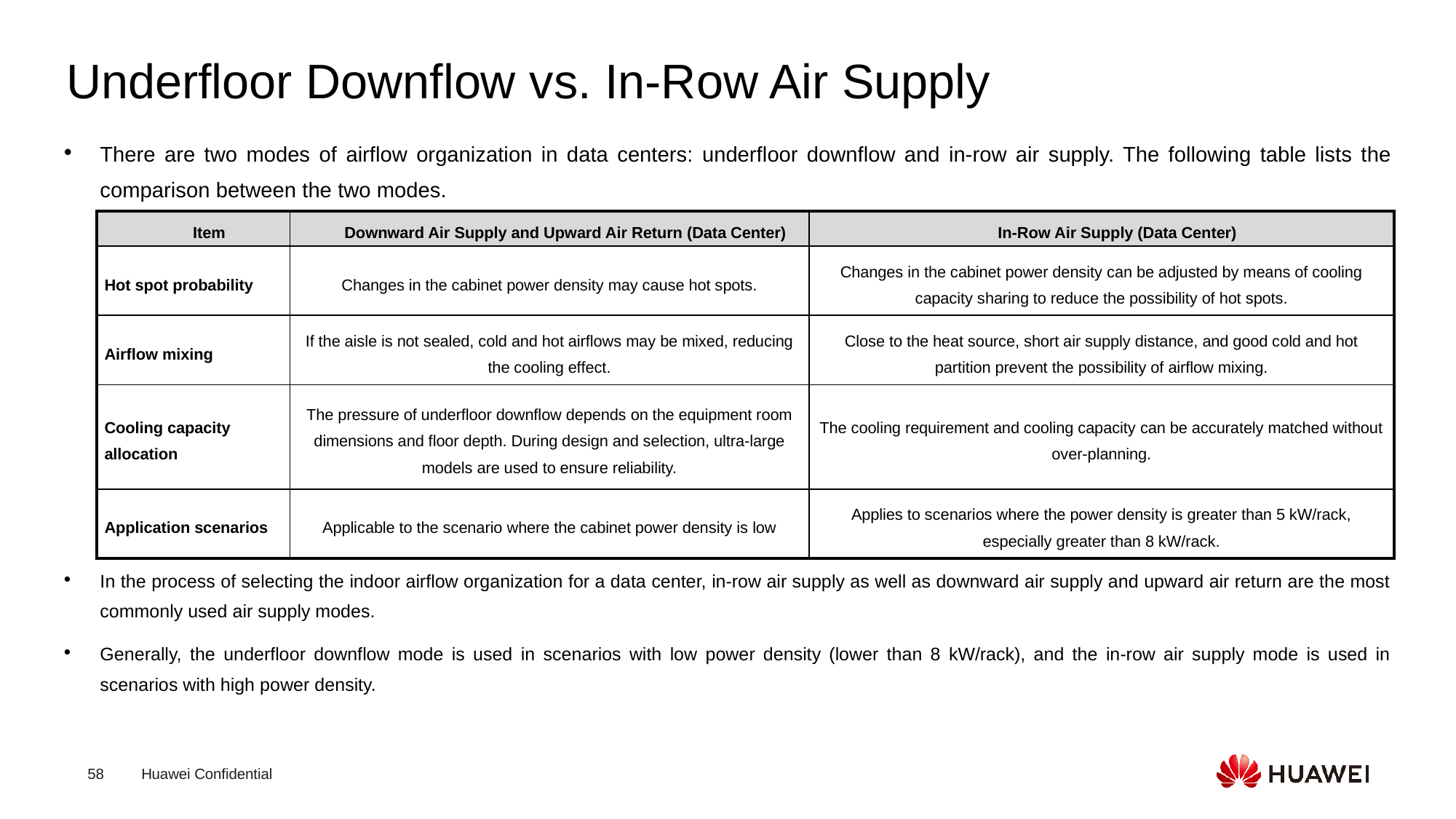

# Underfloor Downflow vs. In-Row Air Supply
There are two modes of airflow organization in data centers: underfloor downflow and in-row air supply. The following table lists the comparison between the two modes.

In the process of selecting the indoor airflow organization for a data center, in-row air supply as well as downward air supply and upward air return are the most commonly used air supply modes.
Generally, the underfloor downflow mode is used in scenarios with low power density (lower than 8 kW/rack), and the in-row air supply mode is used in scenarios with high power density.

| Item | Downward Air Supply and Upward Air Return (Data Center) | In-Row Air Supply (Data Center) |
| --- | --- | --- |
| Hot spot probability | Changes in the cabinet power density may cause hot spots. | Changes in the cabinet power density can be adjusted by means of cooling capacity sharing to reduce the possibility of hot spots. |
| Airflow mixing | If the aisle is not sealed, cold and hot airflows may be mixed, reducing the cooling effect. | Close to the heat source, short air supply distance, and good cold and hot partition prevent the possibility of airflow mixing. |
| Cooling capacity allocation | The pressure of underfloor downflow depends on the equipment room dimensions and floor depth. During design and selection, ultra-large models are used to ensure reliability. | The cooling requirement and cooling capacity can be accurately matched without over-planning. |
| Application scenarios | Applicable to the scenario where the cabinet power density is low | Applies to scenarios where the power density is greater than 5 kW/rack, especially greater than 8 kW/rack. |